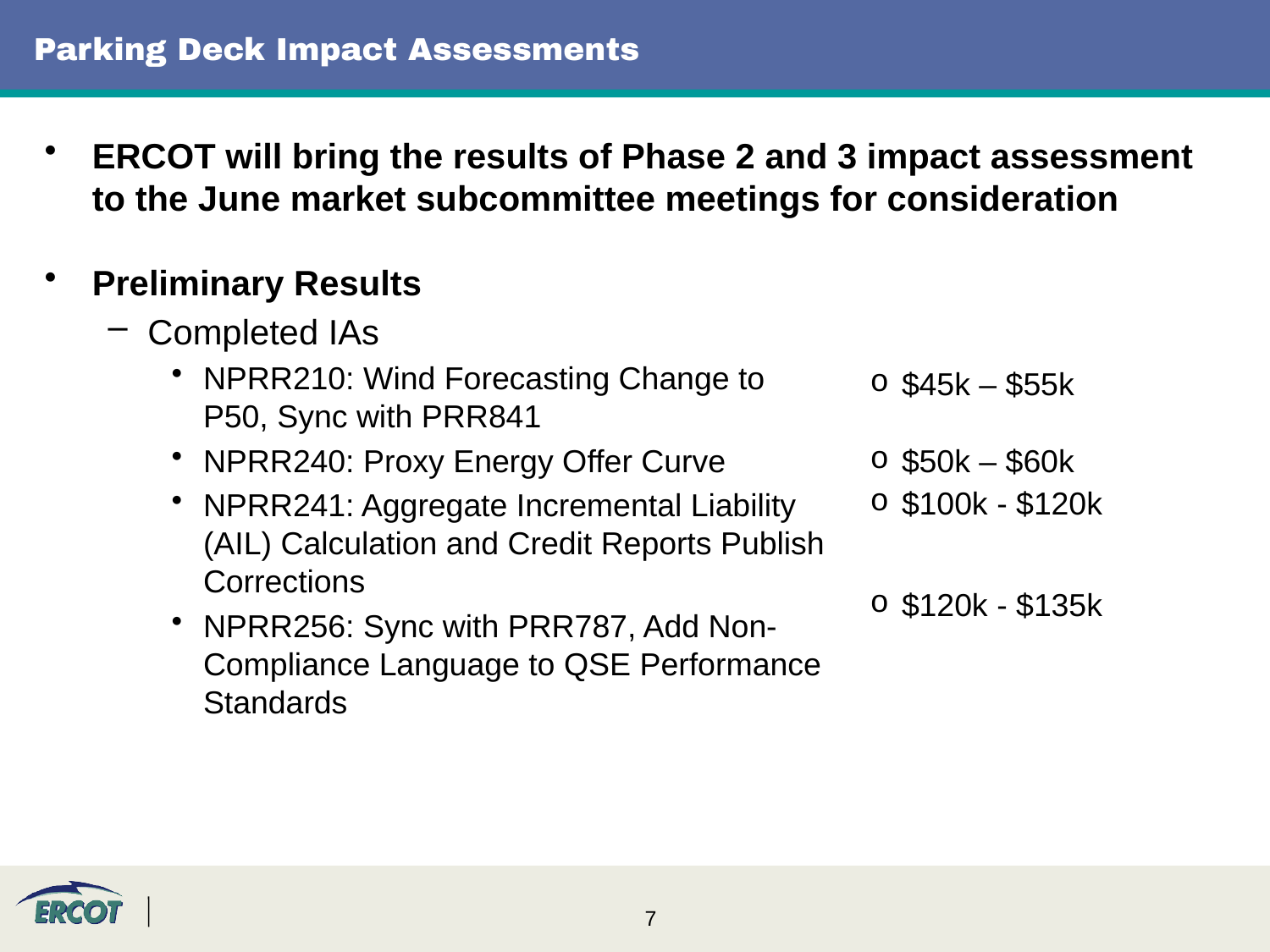

# Parking Deck Impact Assessments
ERCOT will bring the results of Phase 2 and 3 impact assessment to the June market subcommittee meetings for consideration
Preliminary Results
Completed IAs
NPRR210: Wind Forecasting Change to P50, Sync with PRR841
NPRR240: Proxy Energy Offer Curve
NPRR241: Aggregate Incremental Liability (AIL) Calculation and Credit Reports Publish Corrections
NPRR256: Sync with PRR787, Add Non-Compliance Language to QSE Performance Standards
$45k – $55k

$50k – $60k
$100k - $120k

$120k - $135k